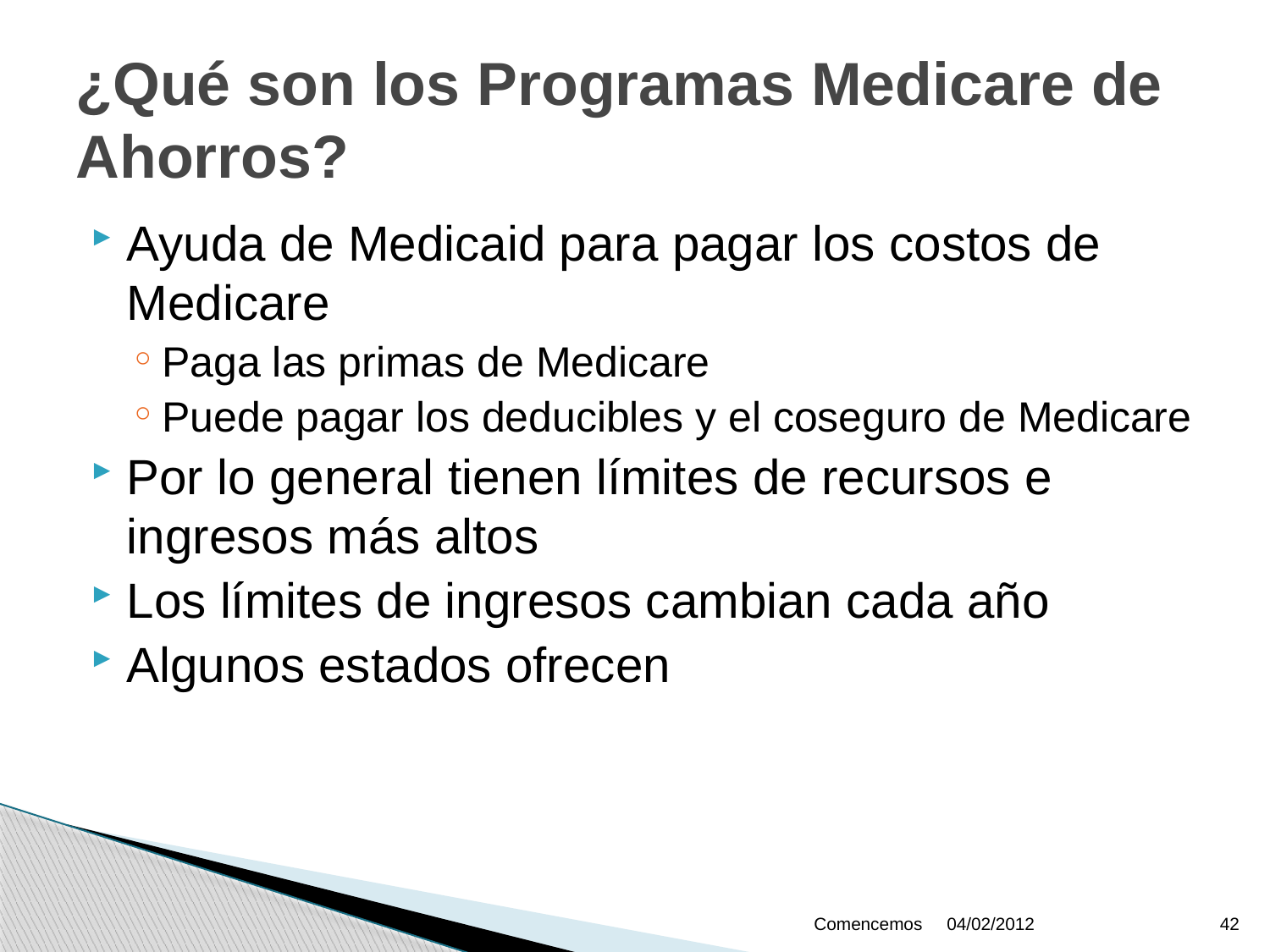

# ¿Qué son los Programas Medicare de Ahorros?
Ayuda de Medicaid para pagar los costos de Medicare
Paga las primas de Medicare
Puede pagar los deducibles y el coseguro de Medicare
Por lo general tienen límites de recursos e ingresos más altos
Los límites de ingresos cambian cada año
Algunos estados ofrecen
Comencemos
04/02/2012
42